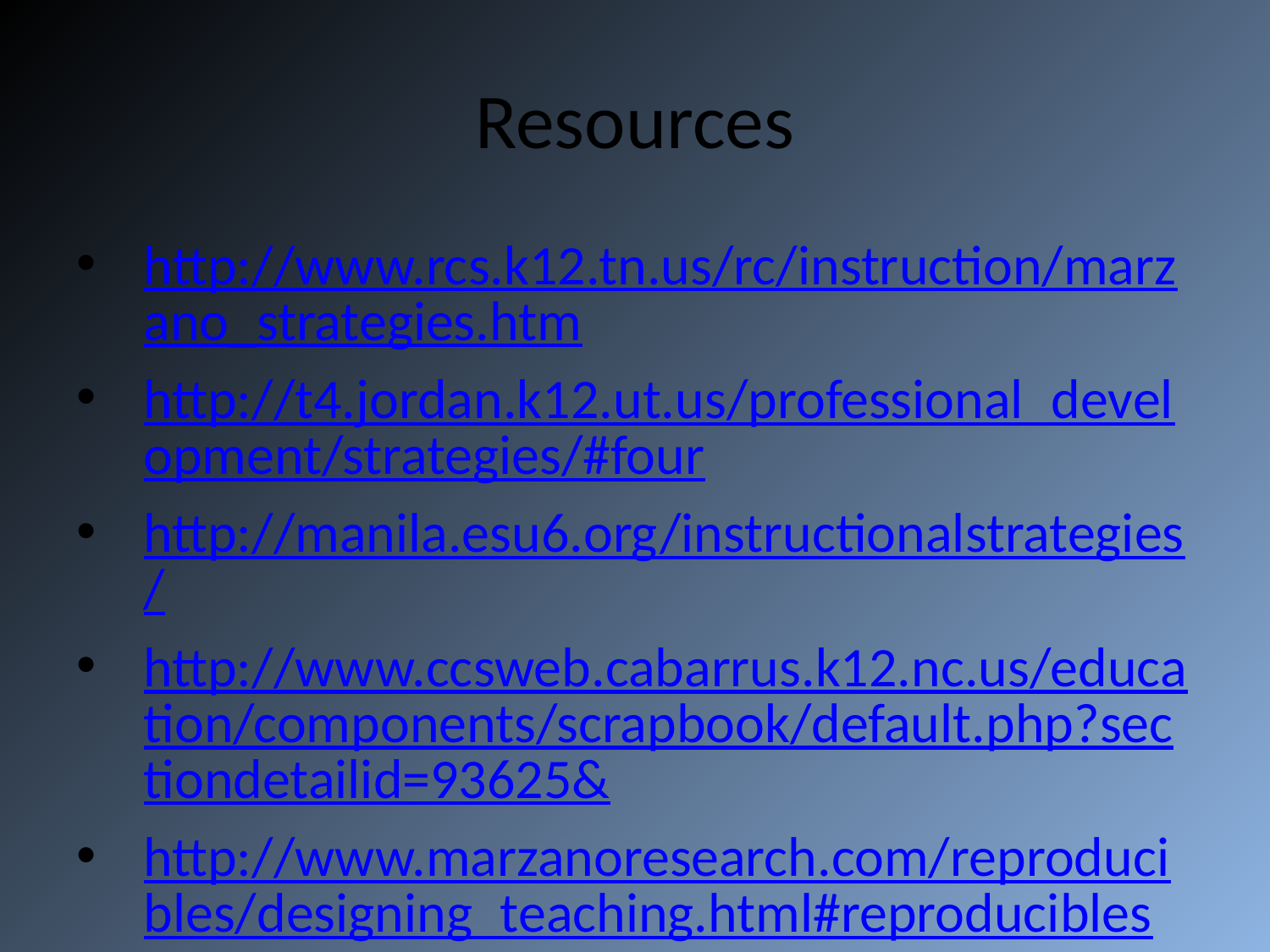

# Resources
http://www.rcs.k12.tn.us/rc/instruction/marzano_strategies.htm
http://t4.jordan.k12.ut.us/professional_development/strategies/#four
http://manila.esu6.org/instructionalstrategies/
http://www.ccsweb.cabarrus.k12.nc.us/education/components/scrapbook/default.php?sectiondetailid=93625&
http://www.marzanoresearch.com/reproducibles/designing_teaching.html#reproducibles
http://www.marzanoresearch.com/reproducibles/formative_assessment.html#reproducibles
http://www.marzanoresearch.com/reproducibles/vocabulary_games.html#reproducibles
http://www.marzanoresearch.com/reproducibles/highly_engaged.html#reproducibles